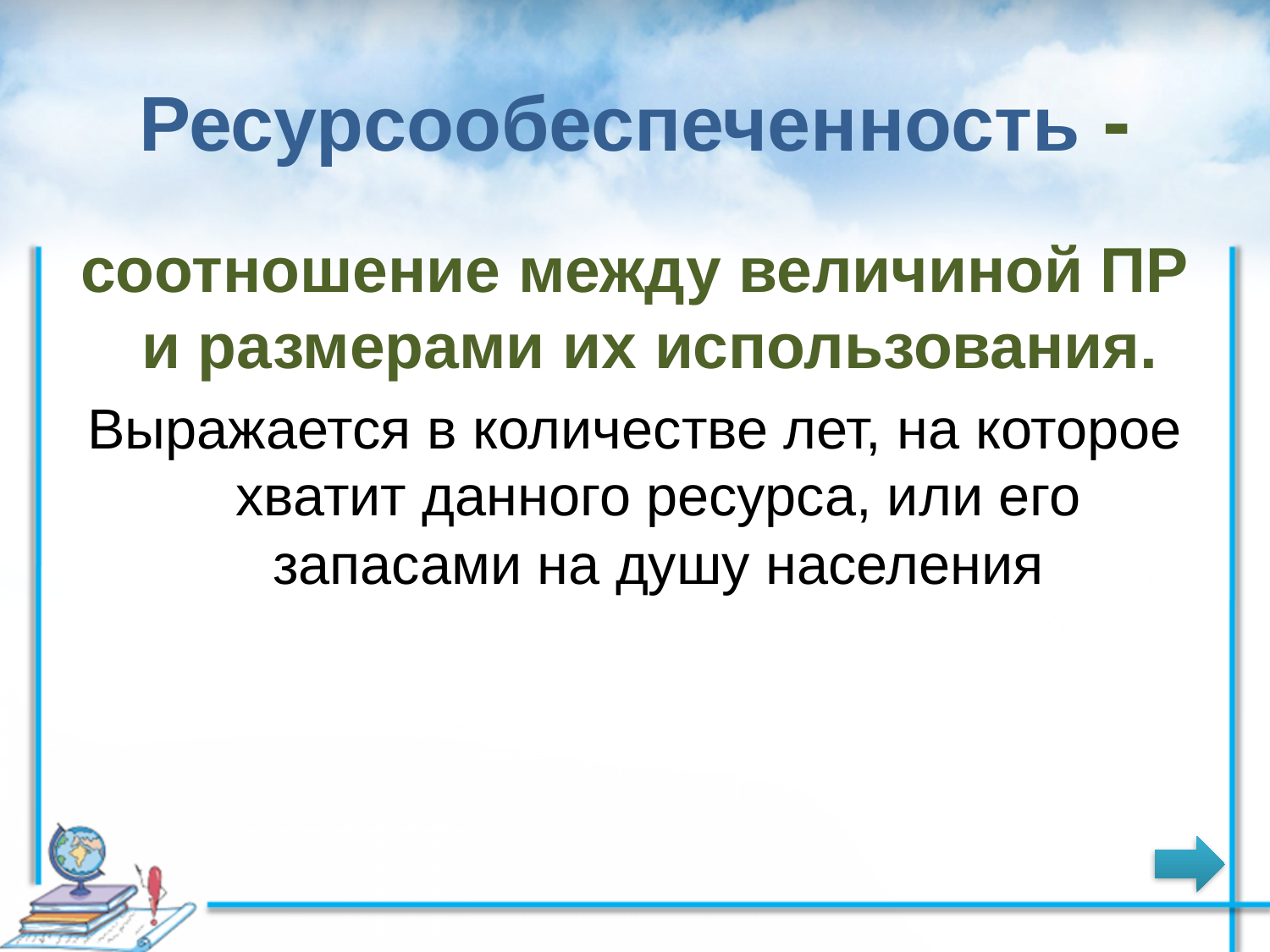

# Ресурсообеспеченность -
соотношение между величиной ПР и размерами их использования.
Выражается в количестве лет, на которое хватит данного ресурса, или его запасами на душу населения